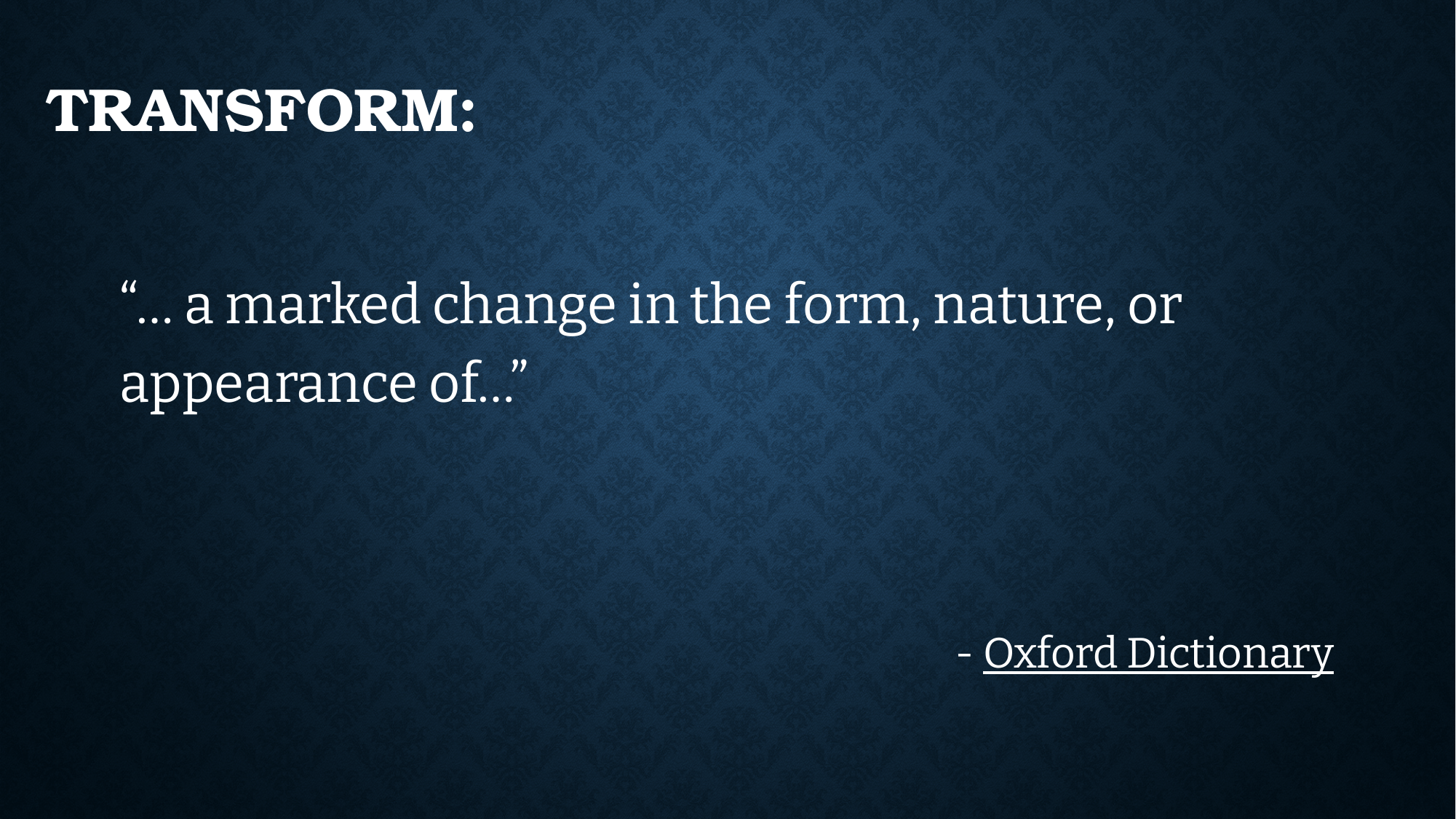

# Transform:
“… a marked change in the form, nature, or appearance of…”

- Oxford Dictionary